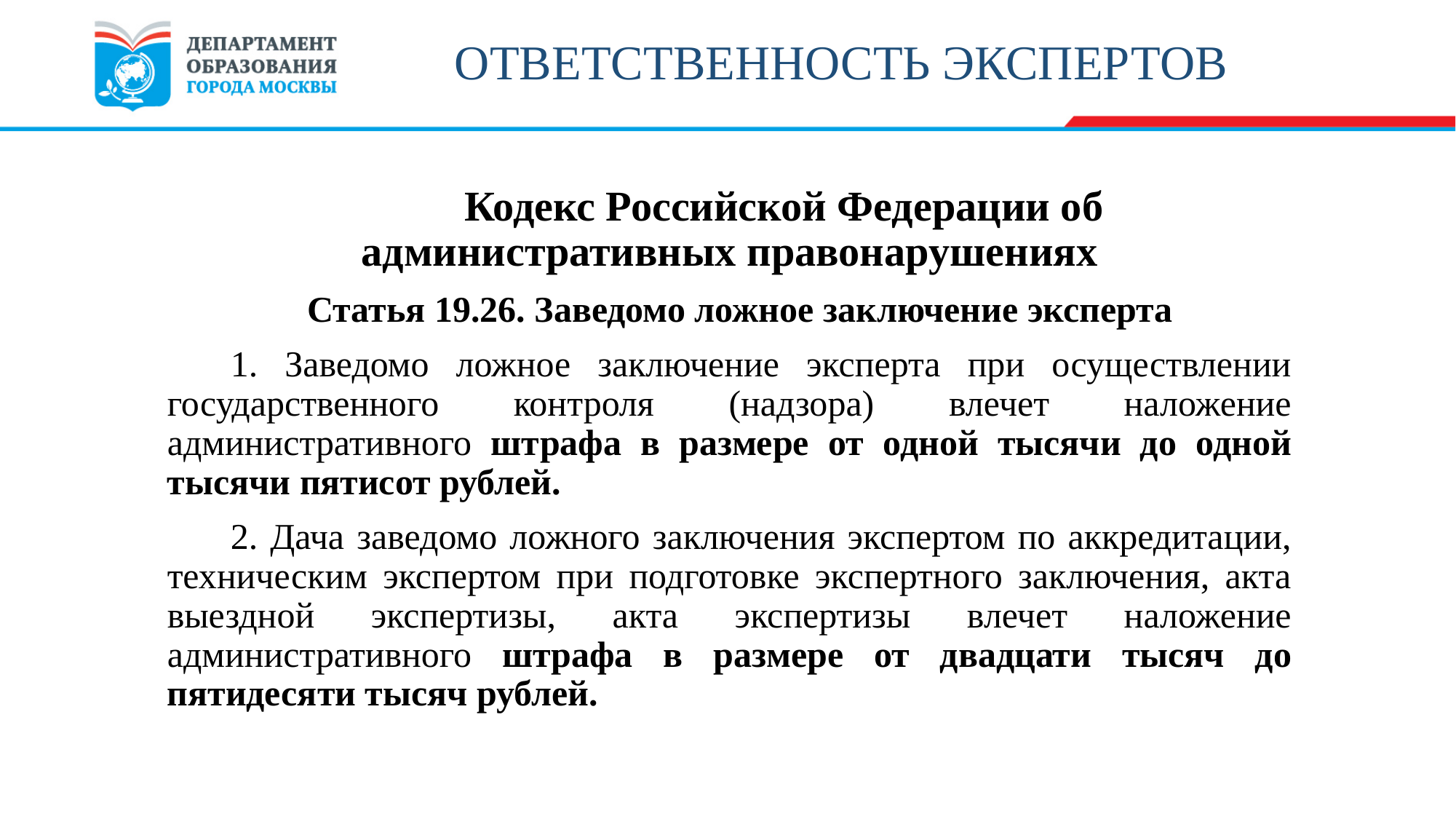

# ОТВЕТСТВЕННОСТЬ ЭКСПЕРТОВ
	Кодекс Российской Федерации об административных правонарушениях
Статья 19.26. Заведомо ложное заключение эксперта
1. Заведомо ложное заключение эксперта при осуществлении государственного контроля (надзора) влечет наложение административного штрафа в размере от одной тысячи до одной тысячи пятисот рублей.
2. Дача заведомо ложного заключения экспертом по аккредитации, техническим экспертом при подготовке экспертного заключения, акта выездной экспертизы, акта экспертизы влечет наложение административного штрафа в размере от двадцати тысяч до пятидесяти тысяч рублей.